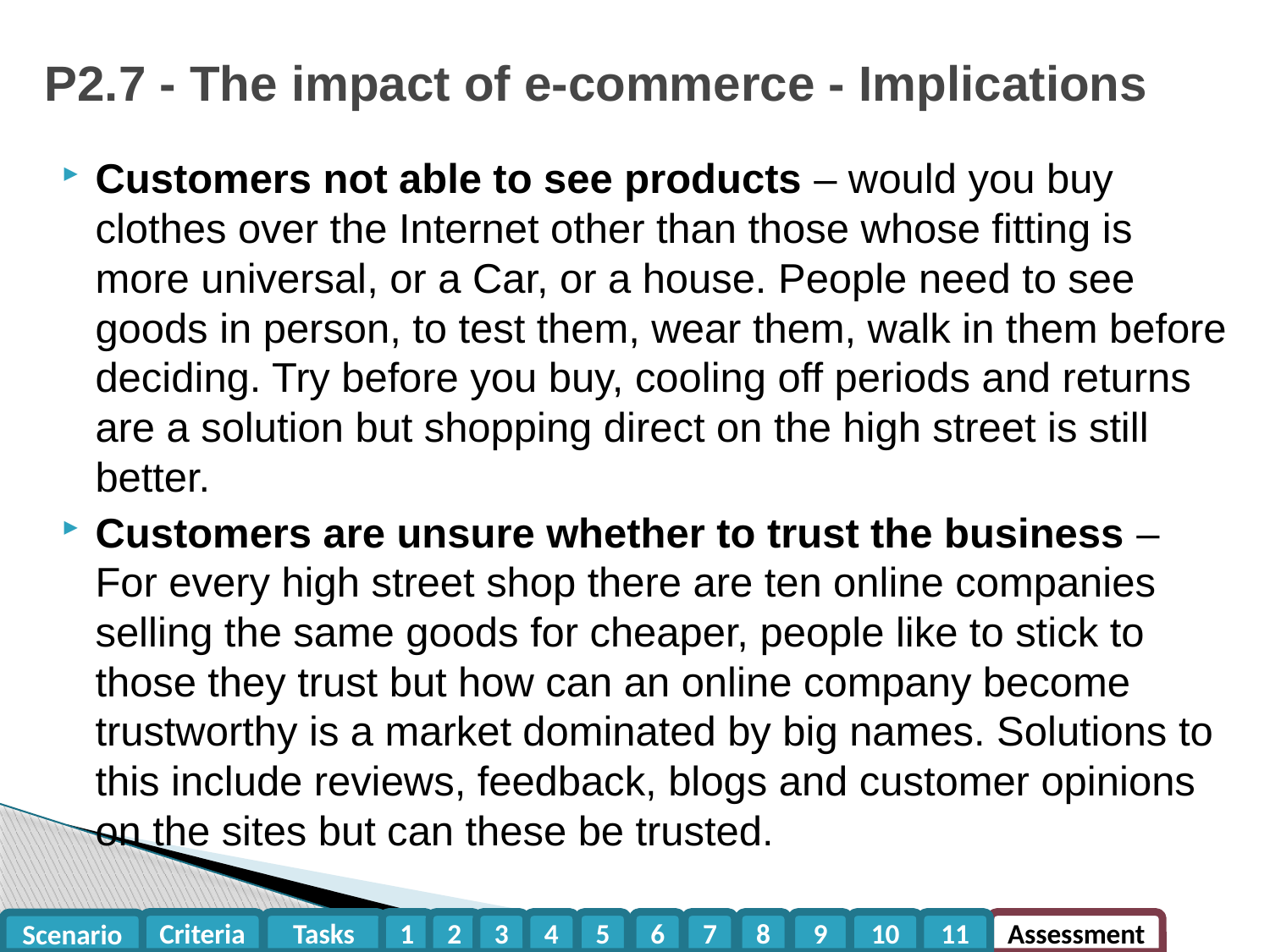

# P2.7 - The impact of e-commerce - Implications
Customers not able to see products – would you buy clothes over the Internet other than those whose fitting is more universal, or a Car, or a house. People need to see goods in person, to test them, wear them, walk in them before deciding. Try before you buy, cooling off periods and returns are a solution but shopping direct on the high street is still better.
Customers are unsure whether to trust the business – For every high street shop there are ten online companies selling the same goods for cheaper, people like to stick to those they trust but how can an online company become trustworthy is a market dominated by big names. Solutions to this include reviews, feedback, blogs and customer opinions on the sites but can these be trusted.